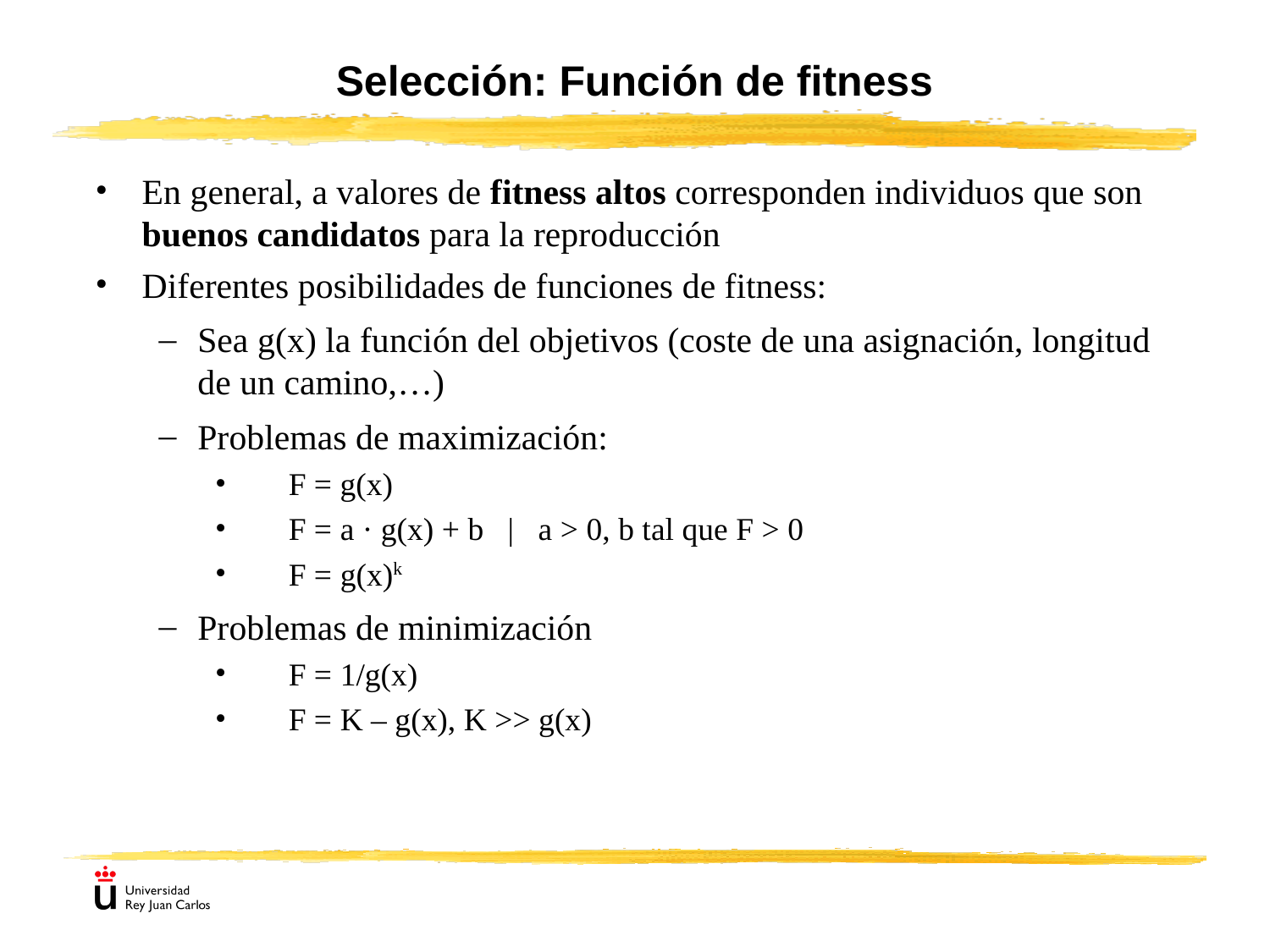

Selección: Función de fitness
En general, a valores de fitness altos corresponden individuos que son buenos candidatos para la reproducción
Diferentes posibilidades de funciones de fitness:
Sea g(x) la función del objetivos (coste de una asignación, longitud de un camino,…)
Problemas de maximización:
F = g(x)
F = a · g(x) + b   |   a > 0, b tal que F > 0
F = g(x)k
Problemas de minimización
F = 1/g(x)‏
F = K – g(x), K >> g(x)‏